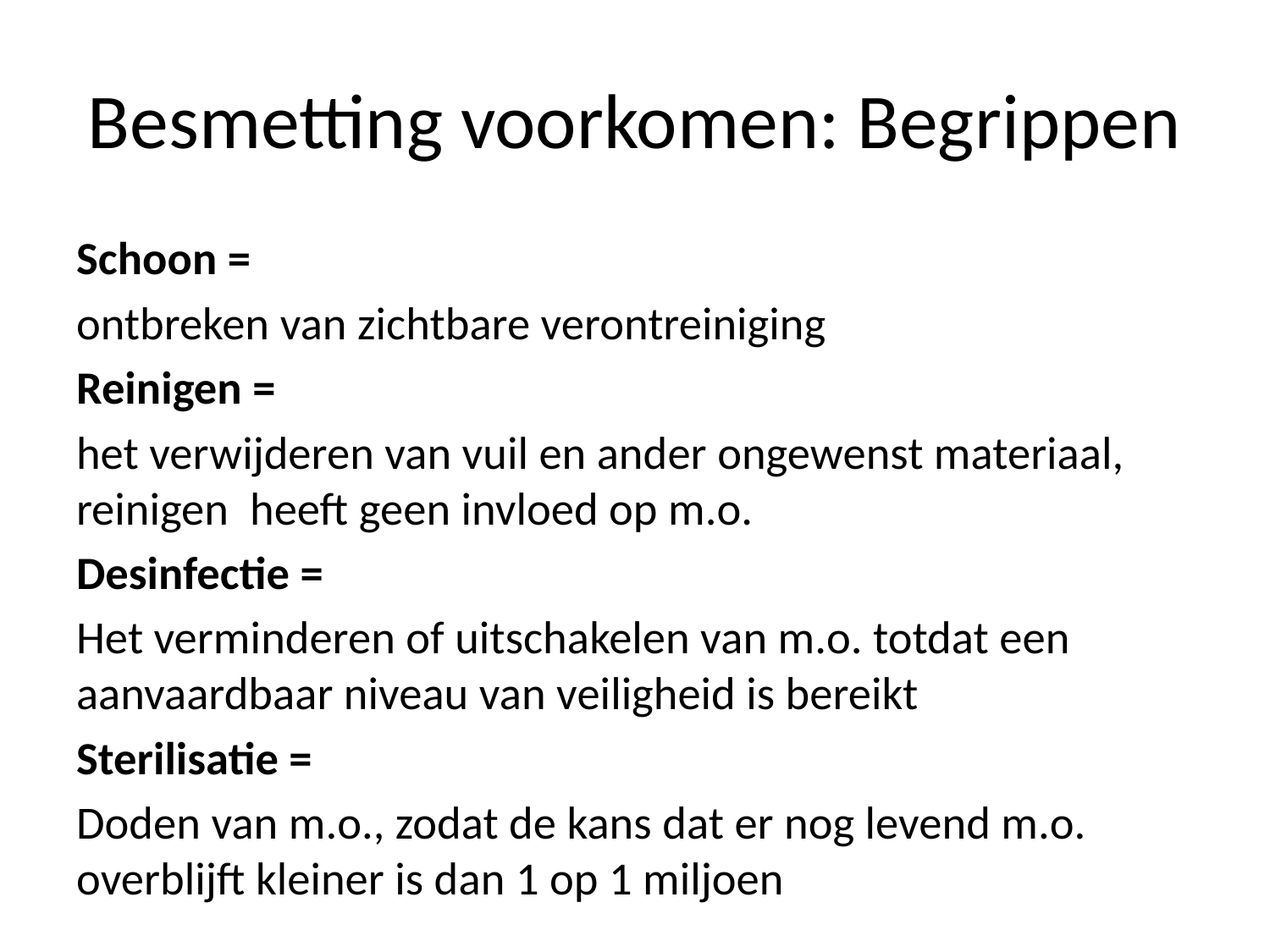

# Besmetting voorkomen: Begrippen
Schoon =
ontbreken van zichtbare verontreiniging
Reinigen =
het verwijderen van vuil en ander ongewenst materiaal, reinigen  heeft geen invloed op m.o.
Desinfectie =
Het verminderen of uitschakelen van m.o. totdat een aanvaardbaar niveau van veiligheid is bereikt
Sterilisatie =
Doden van m.o., zodat de kans dat er nog levend m.o. overblijft kleiner is dan 1 op 1 miljoen